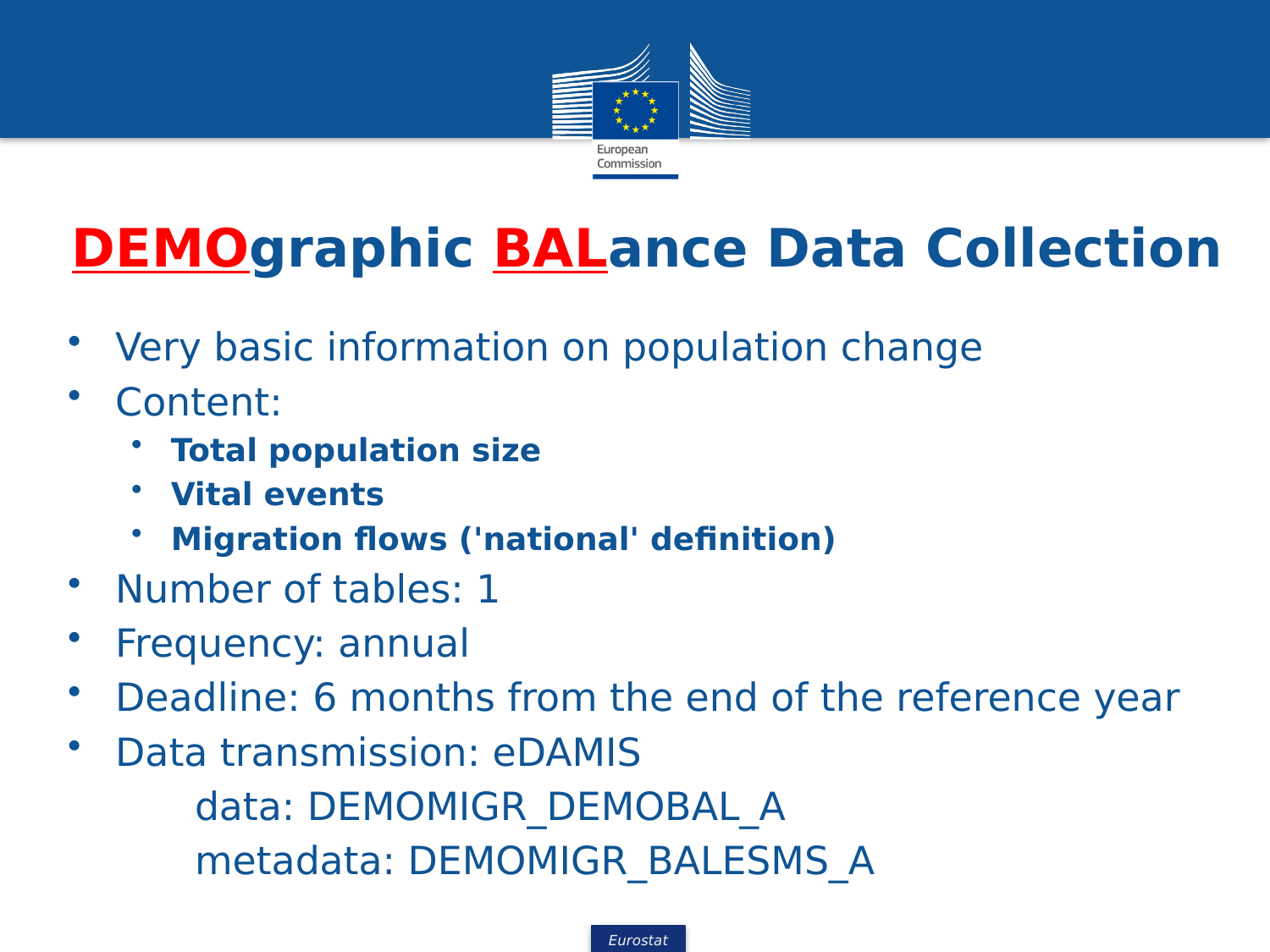

# DEMOgraphic BALance Data Collection
Very basic information on population change
Content:
Total population size
Vital events
Migration flows ('national' definition)
Number of tables: 1
Frequency: annual
Deadline: 6 months from the end of the reference year
Data transmission: eDAMIS
	data: DEMOMIGR_DEMOBAL_A
	metadata: DEMOMIGR_BALESMS_A